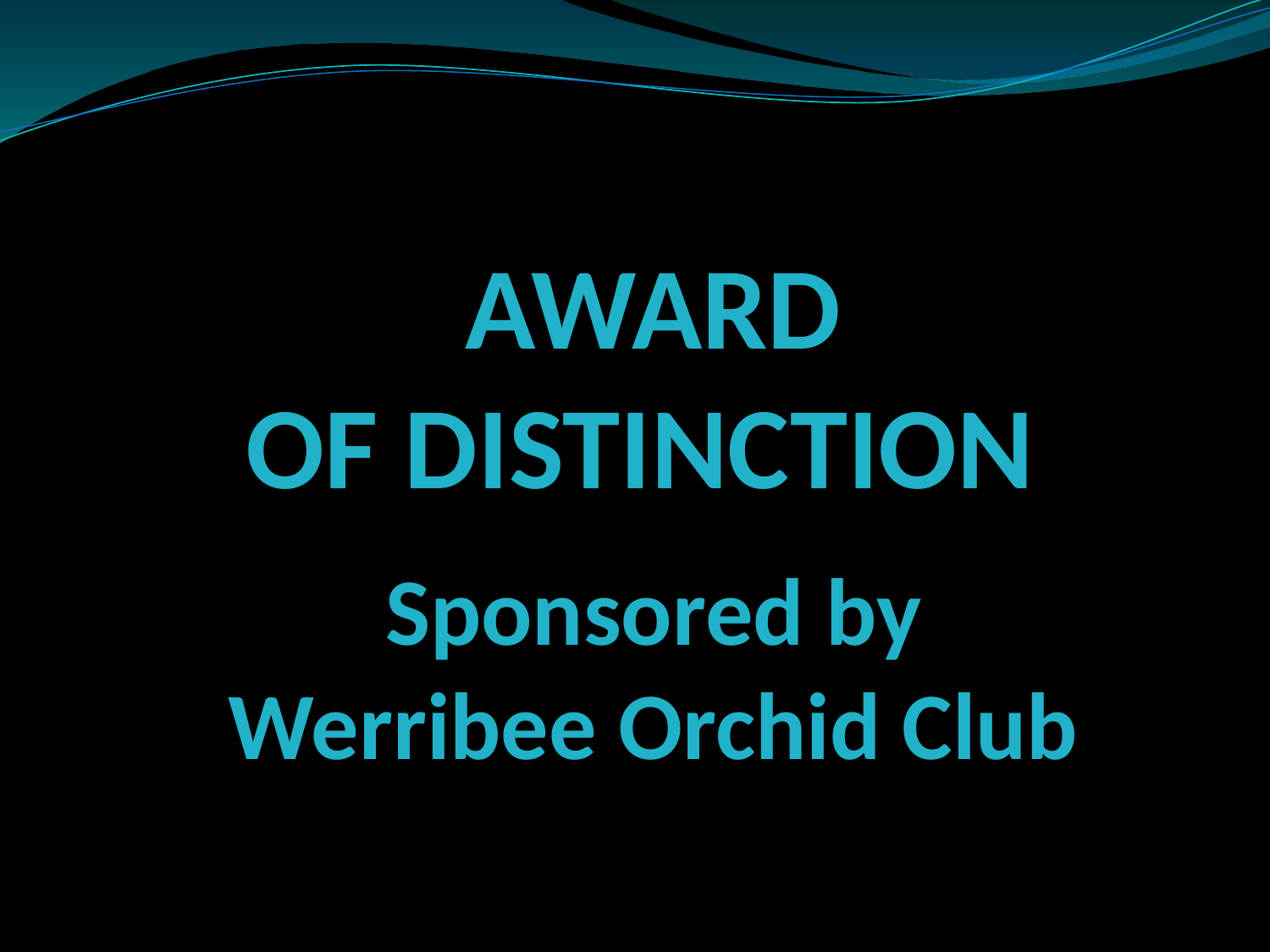

Award
of distinction

Sponsored by
Werribee Orchid Club